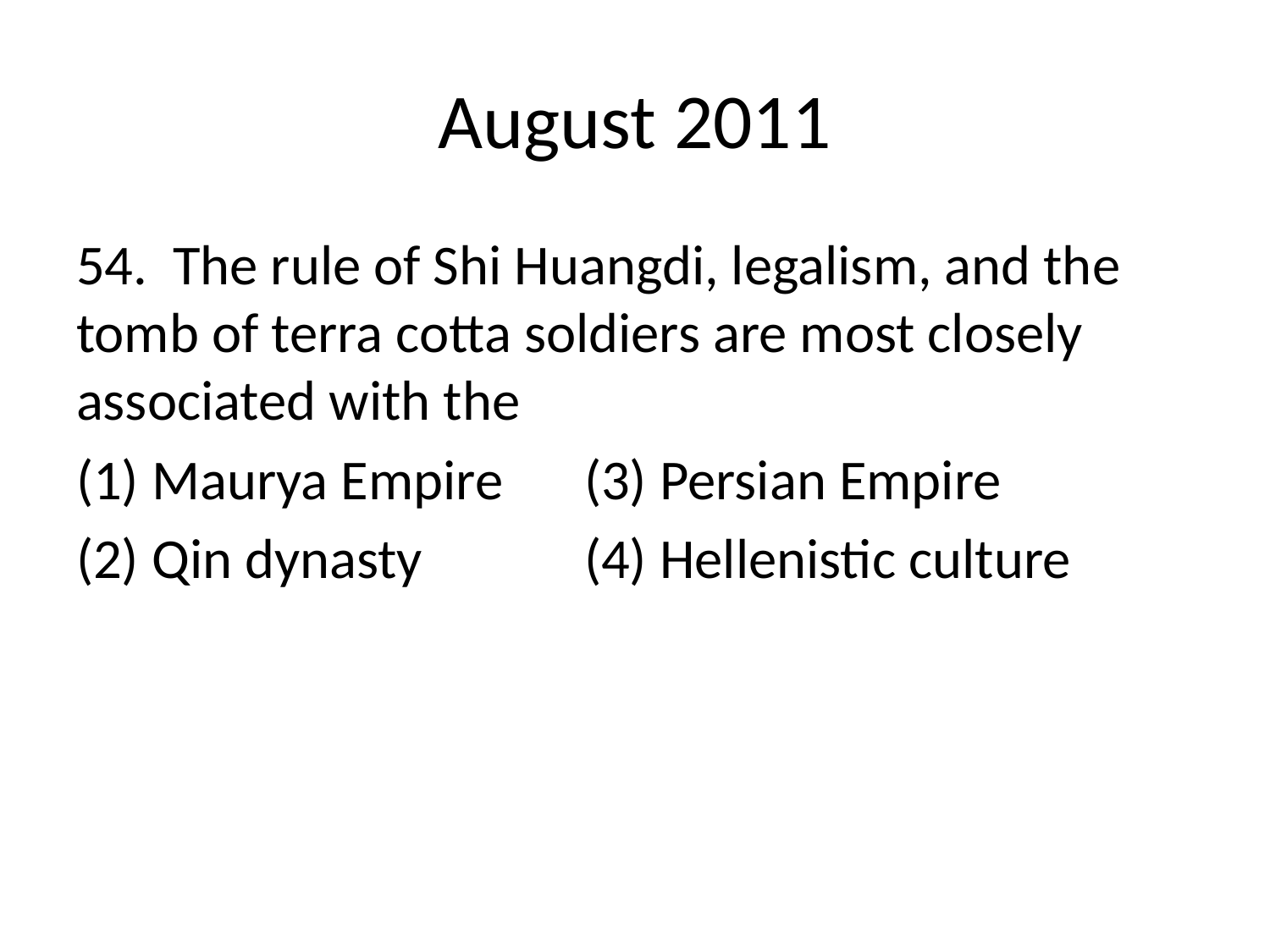

# August 2011
54.  The rule of Shi Huangdi, legalism, and the tomb of terra cotta soldiers are most closely associated with the
(1) Maurya Empire 	(3) Persian Empire
(2) Qin dynasty 		(4) Hellenistic culture